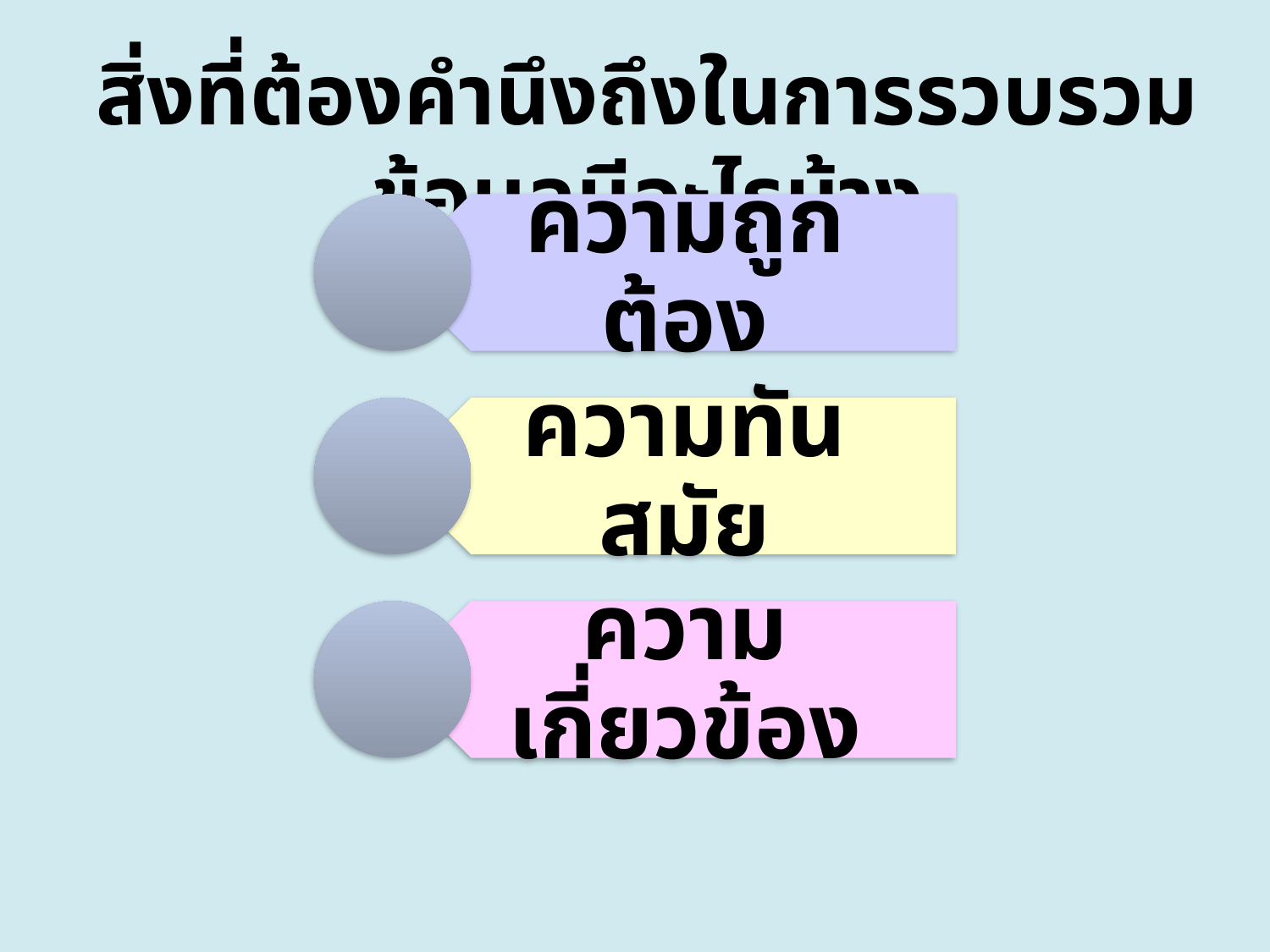

# สิ่งที่ต้องคำนึงถึงในการรวบรวมข้อมูลมีอะไรบ้าง
ความถูกต้อง
ความทันสมัย
ความเกี่ยวข้อง